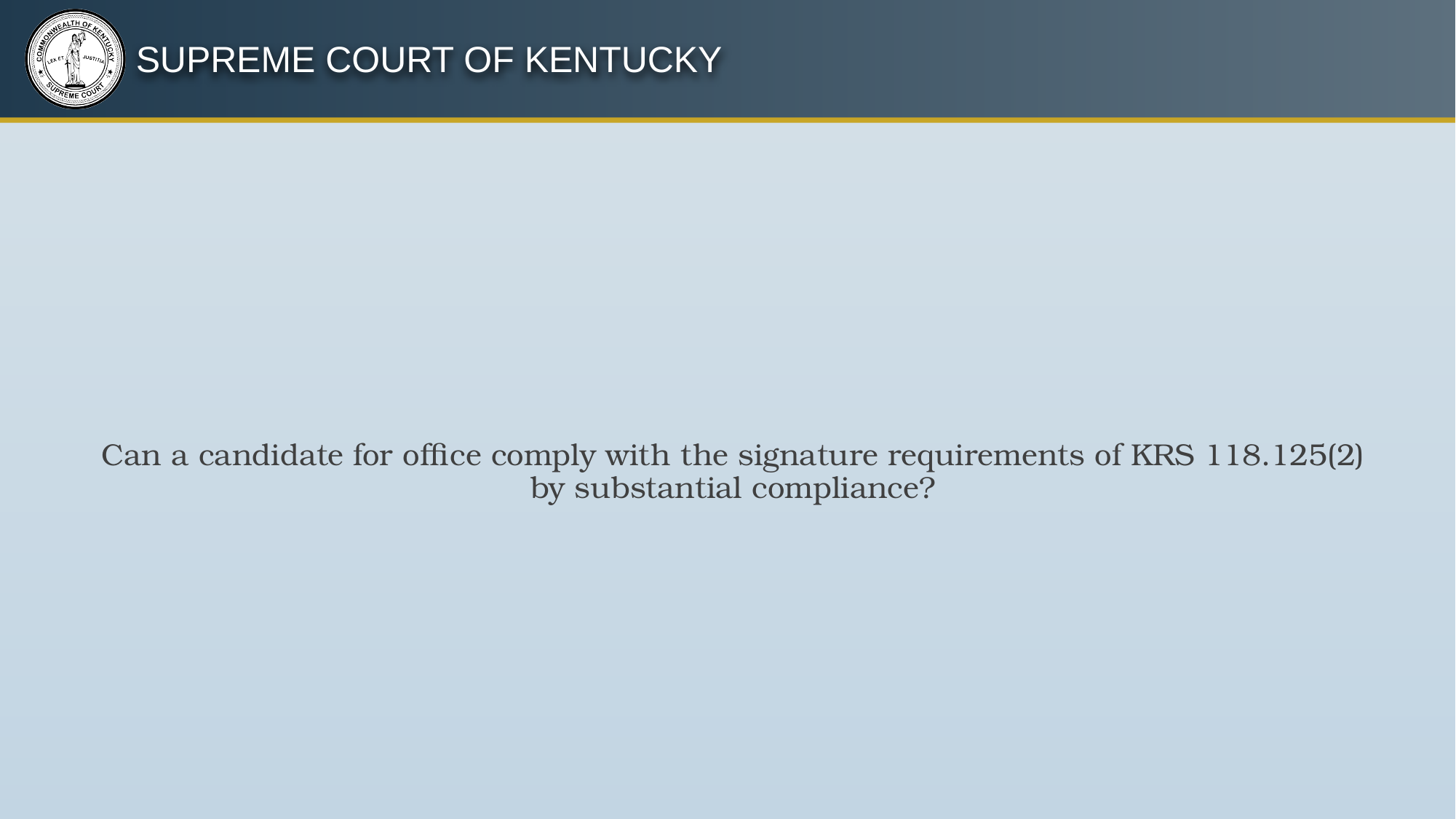

Can a candidate for office comply with the signature requirements of KRS 118.125(2) by substantial compliance?